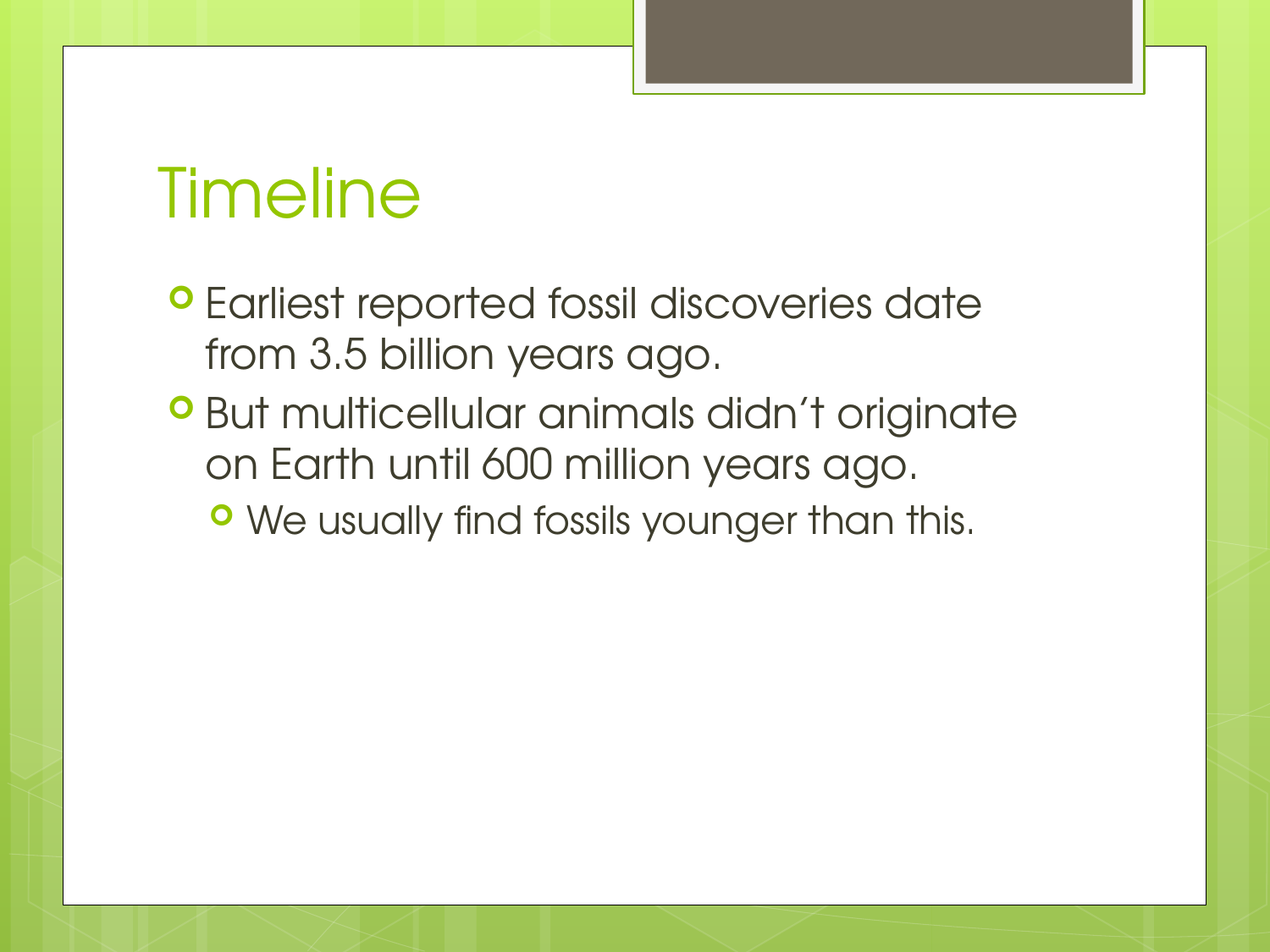

# Timeline
Earliest reported fossil discoveries date from 3.5 billion years ago.
But multicellular animals didn’t originate on Earth until 600 million years ago.
We usually find fossils younger than this.